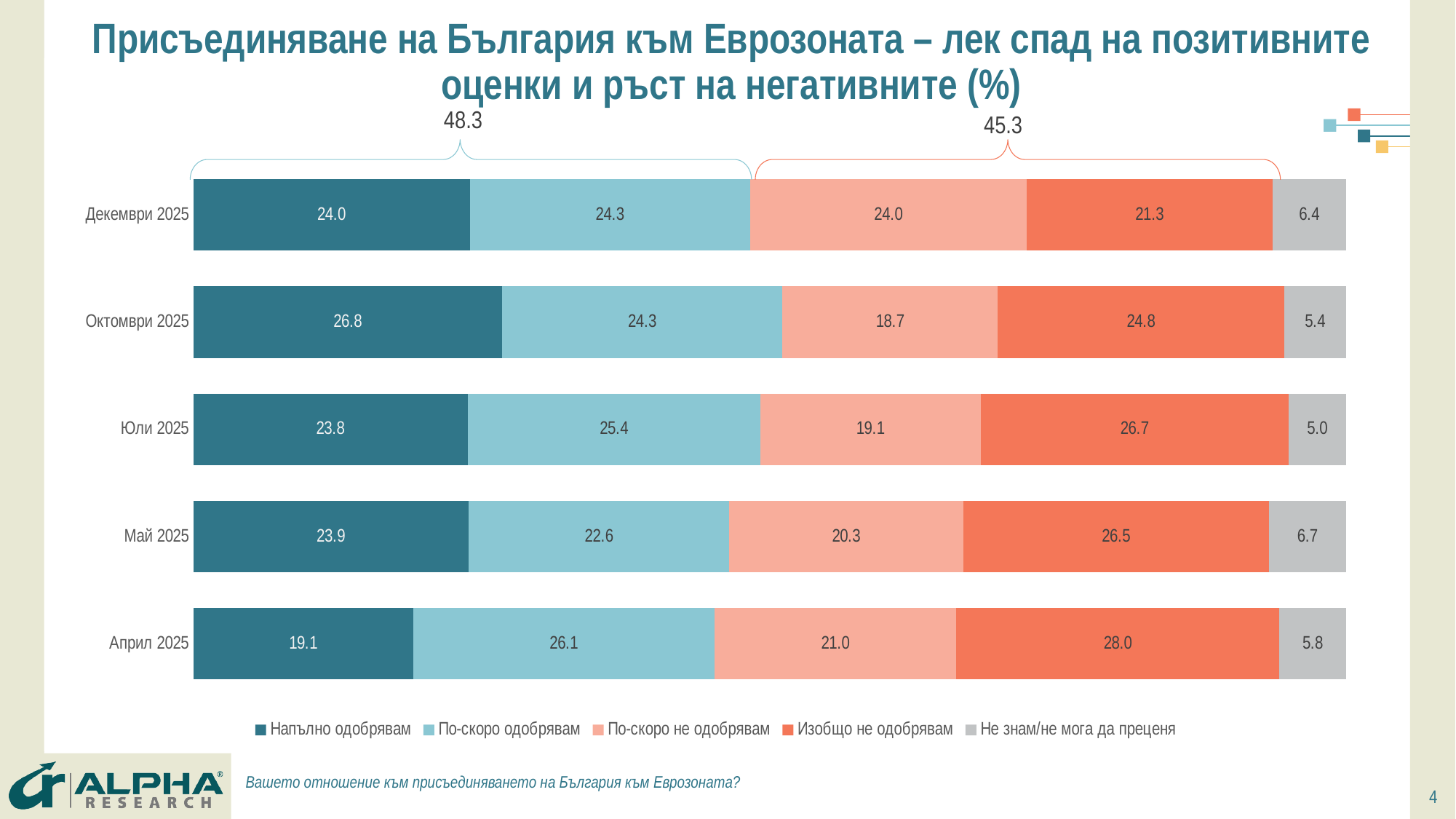

# Присъединяване на България към Еврозоната – лек спад на позитивните оценки и ръст на негативните (%)
48.3
45.3

### Chart

| Category | Напълно одобрявам | По-скоро одобрявам | По-скоро не одобрявам | Изобщо не одобрявам | Не знам/не мога да преценя |
|---|---|---|---|---|---|
| Април 2025 | 19.1 | 26.1 | 21.0 | 28.0 | 5.8 |
| Май 2025 | 23.9 | 22.6 | 20.3 | 26.5 | 6.7 |
| Юли 2025 | 23.8 | 25.4 | 19.1 | 26.7 | 5.0 |
| Октомври 2025 | 26.8 | 24.3 | 18.7 | 24.8 | 5.4 |
| Декември 2025 | 24.0 | 24.3 | 24.0 | 21.3 | 6.4 |
Вашето отношение към присъединяването на България към Еврозоната?
4